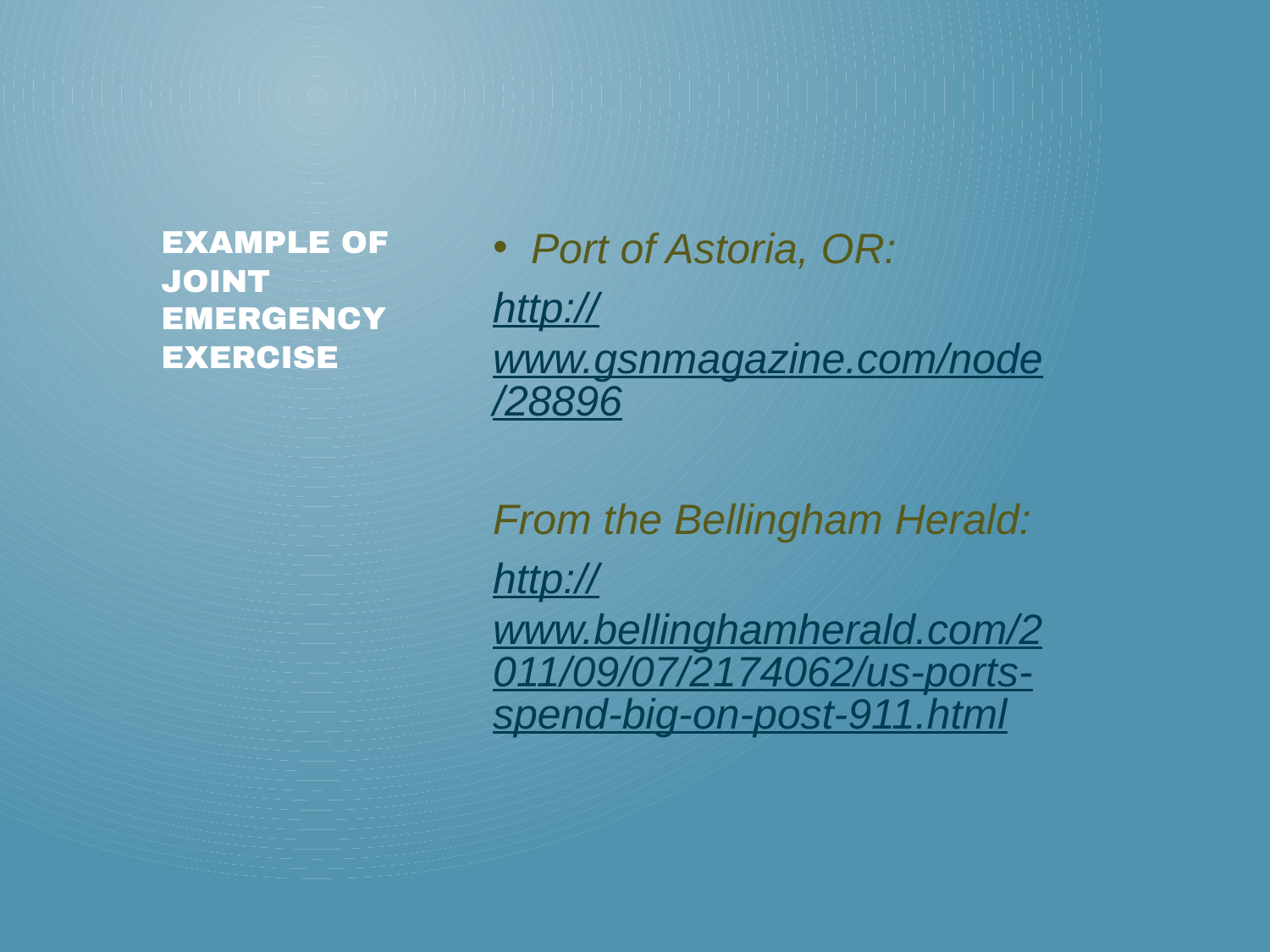

Port of Astoria, OR:
http://www.gsnmagazine.com/node/28896

From the Bellingham Herald:
http://www.bellinghamherald.com/2011/09/07/2174062/us-ports-spend-big-on-post-911.html

# Example of joint emergency exercise